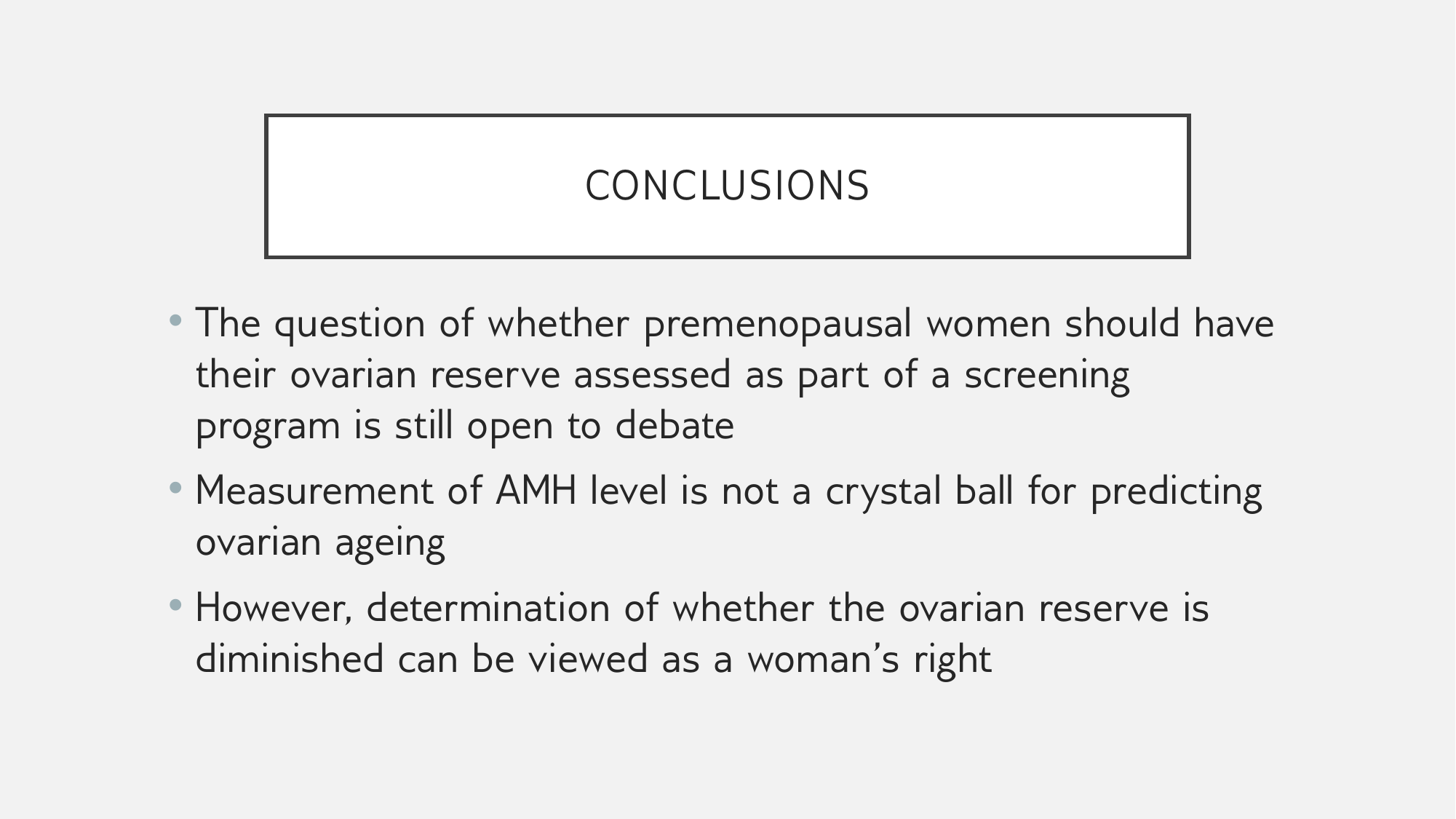

# conclusions
The question of whether premenopausal women should have their ovarian reserve assessed as part of a screening program is still open to debate
Measurement of AMH level is not a crystal ball for predicting ovarian ageing
However, determination of whether the ovarian reserve is diminished can be viewed as a woman’s right